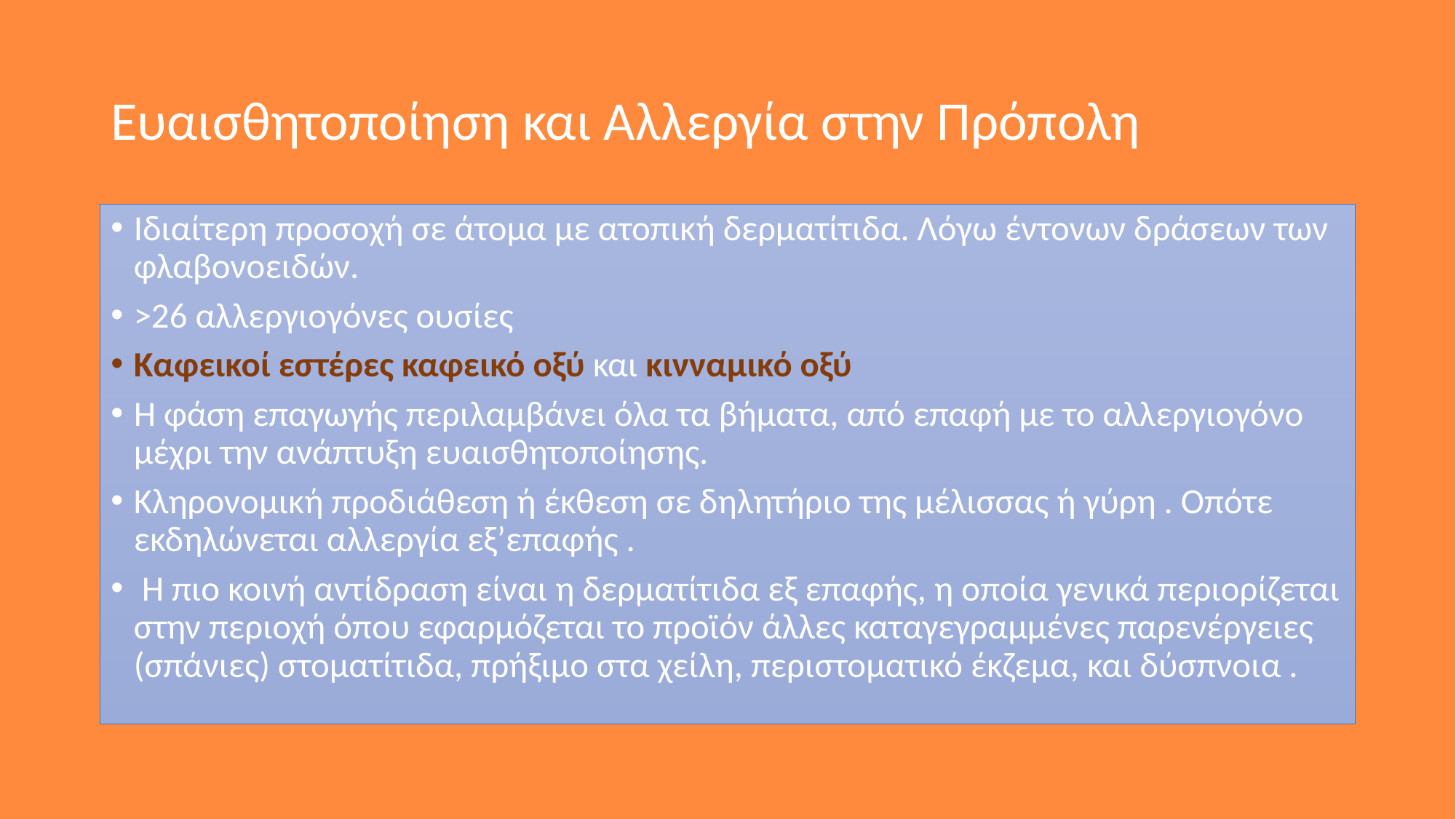

# Ευαισθητοποίηση και Αλλεργία στην Πρόπολη
Ιδιαίτερη προσοχή σε άτομα με ατοπική δερματίτιδα. Λόγω έντονων δράσεων των φλαβονοειδών.
>26 αλλεργιογόνες ουσίες
Καφεικοί εστέρες καφεικό οξύ και κινναμικό οξύ
Η φάση επαγωγής περιλαμβάνει όλα τα βήματα, από επαφή με το αλλεργιογόνο μέχρι την ανάπτυξη ευαισθητοποίησης.
Κληρονομική προδιάθεση ή έκθεση σε δηλητήριο της μέλισσας ή γύρη . Οπότε εκδηλώνεται αλλεργία εξ’επαφής .
 Η πιο κοινή αντίδραση είναι η δερματίτιδα εξ επαφής, η οποία γενικά περιορίζεται στην περιοχή όπου εφαρμόζεται το προϊόν άλλες καταγεγραμμένες παρενέργειες (σπάνιες) στοματίτιδα, πρήξιμο στα χείλη, περιστοματικό έκζεμα, και δύσπνοια .